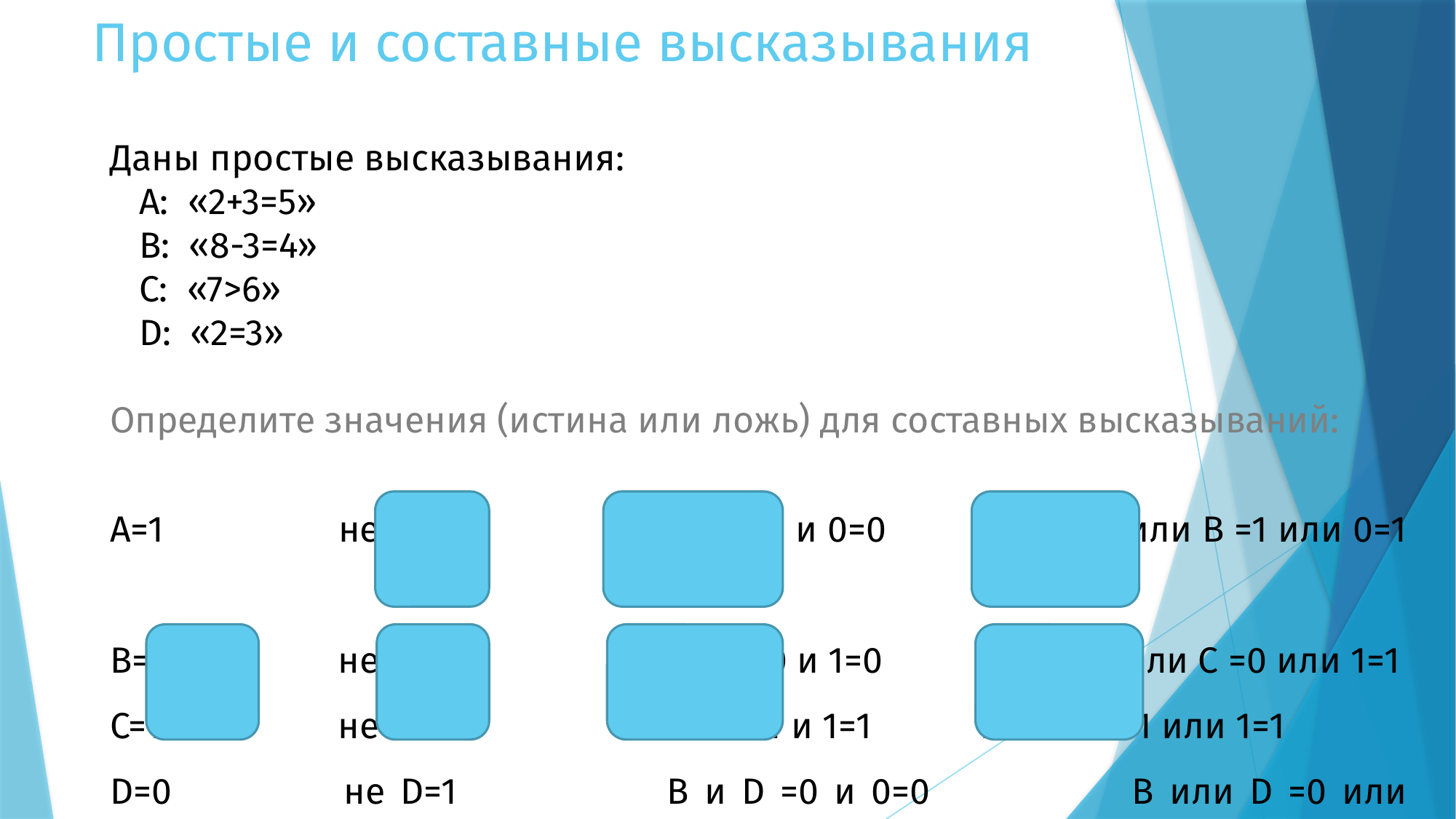

# Простые и составные высказывания
Даны простые высказывания:
   А:  «2+3=5»
   В:  «8-3=4»
   С:  «7>6»
   D:  «2=3»

Определите значения (истина или ложь) для составных высказываний:

А=1		 не A=0		A и B =1 и 0=0		A или B =1 или 0=1
B=0		 не B=1		B и C =0 и 1=0		B или C =0 или 1=1
C=1		 не C=0		A и C =1 и 1=1		A или C =1 или 1=1
D=0		 не D=1		B и D =0 и 0=0		B или D =0 или 0=0